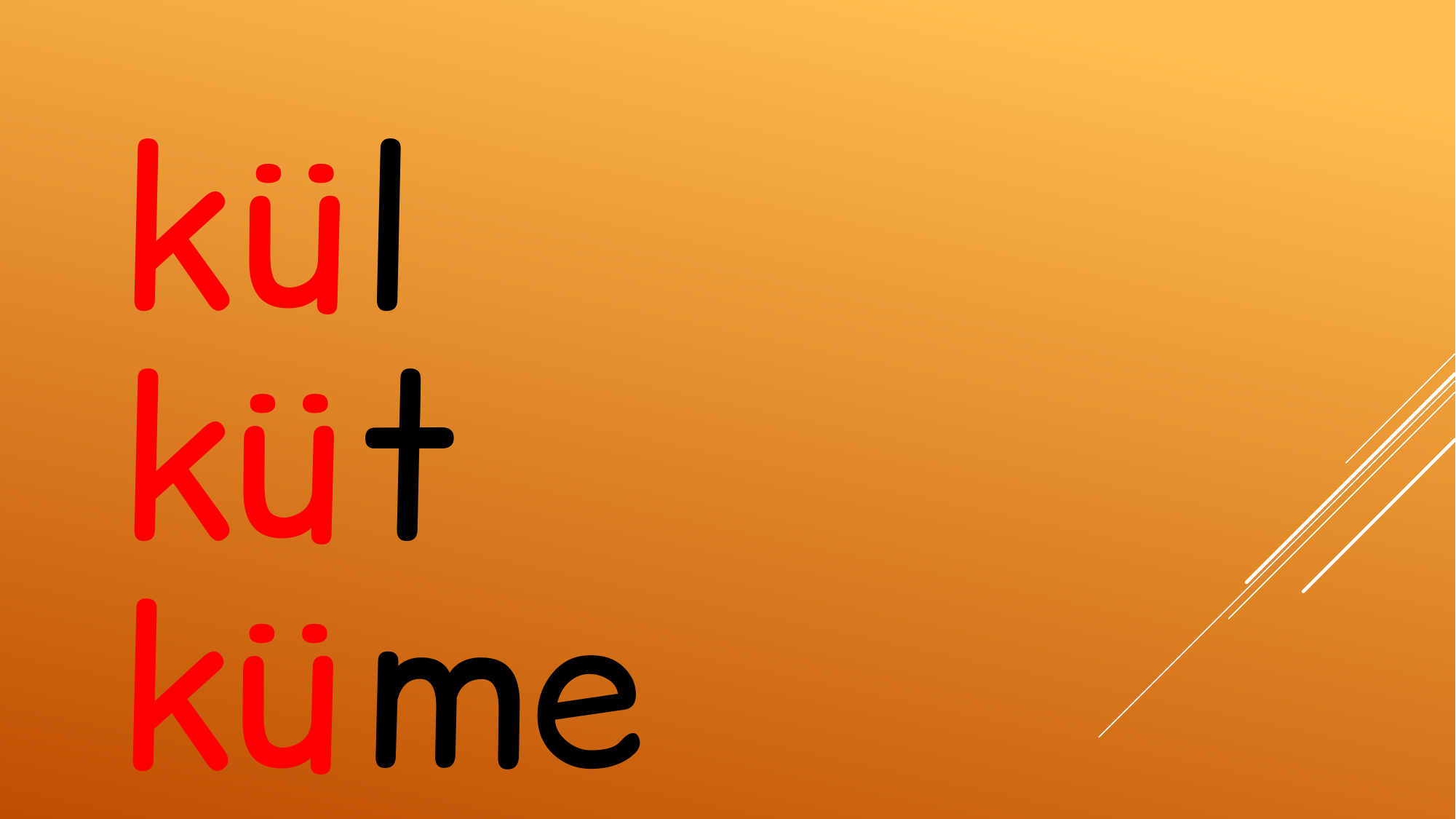

l
k
ü
kü
t
me
kü